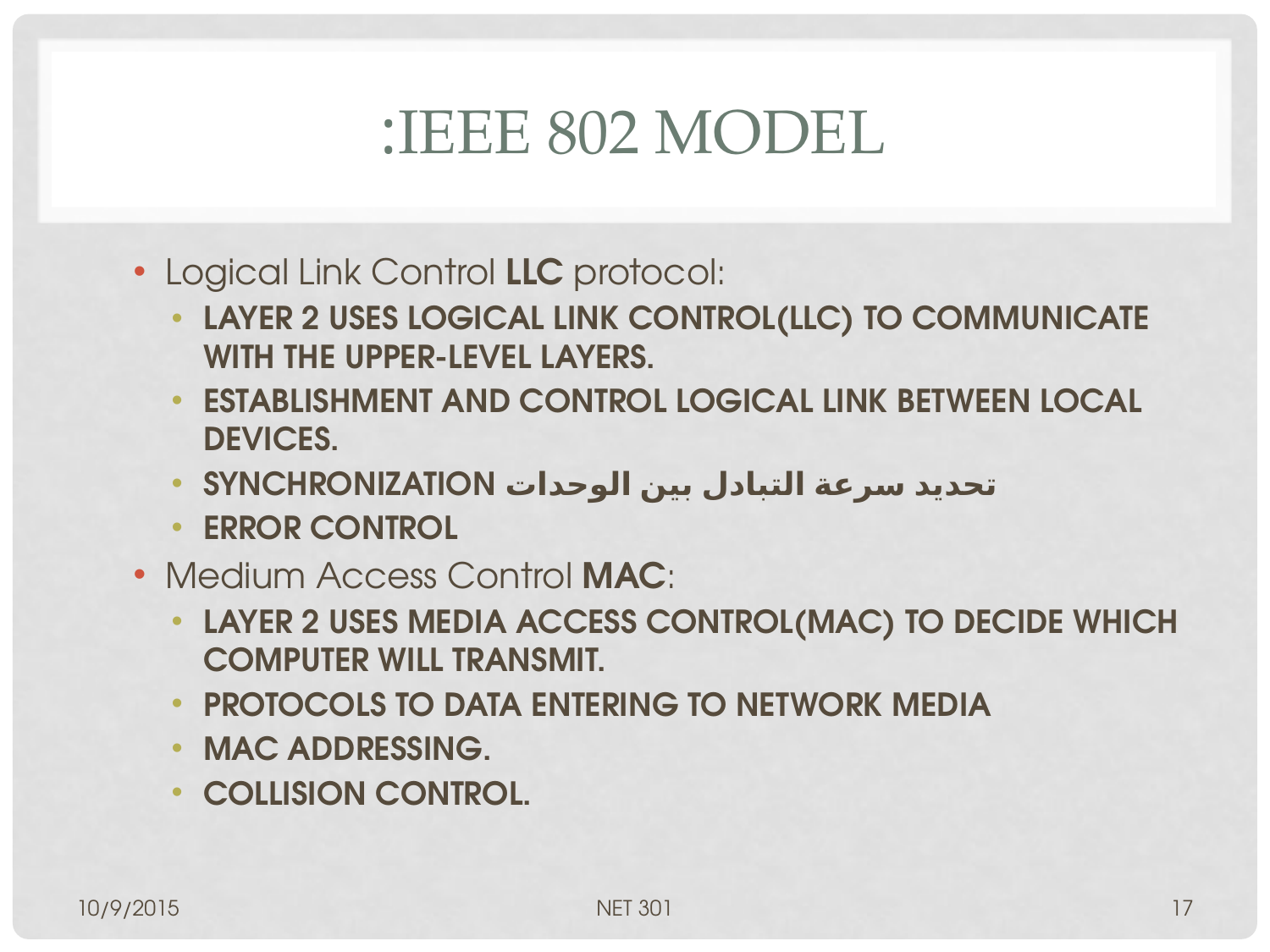

# IEEE 802 model:
Logical Link Control LLC protocol:
Layer 2 uses Logical Link Control(LLC) to communicate with the upper-level layers.
Establishment and control logical link between local devices.
Synchronization تحديد سرعة التبادل بين الوحدات
Error Control
Medium Access Control MAC:
Layer 2 uses Media Access Control(MAC) to decide which computer will transmit.
Protocols to data entering to network media
MAC Addressing.
Collision control.

10/9/2015
NET 301
17